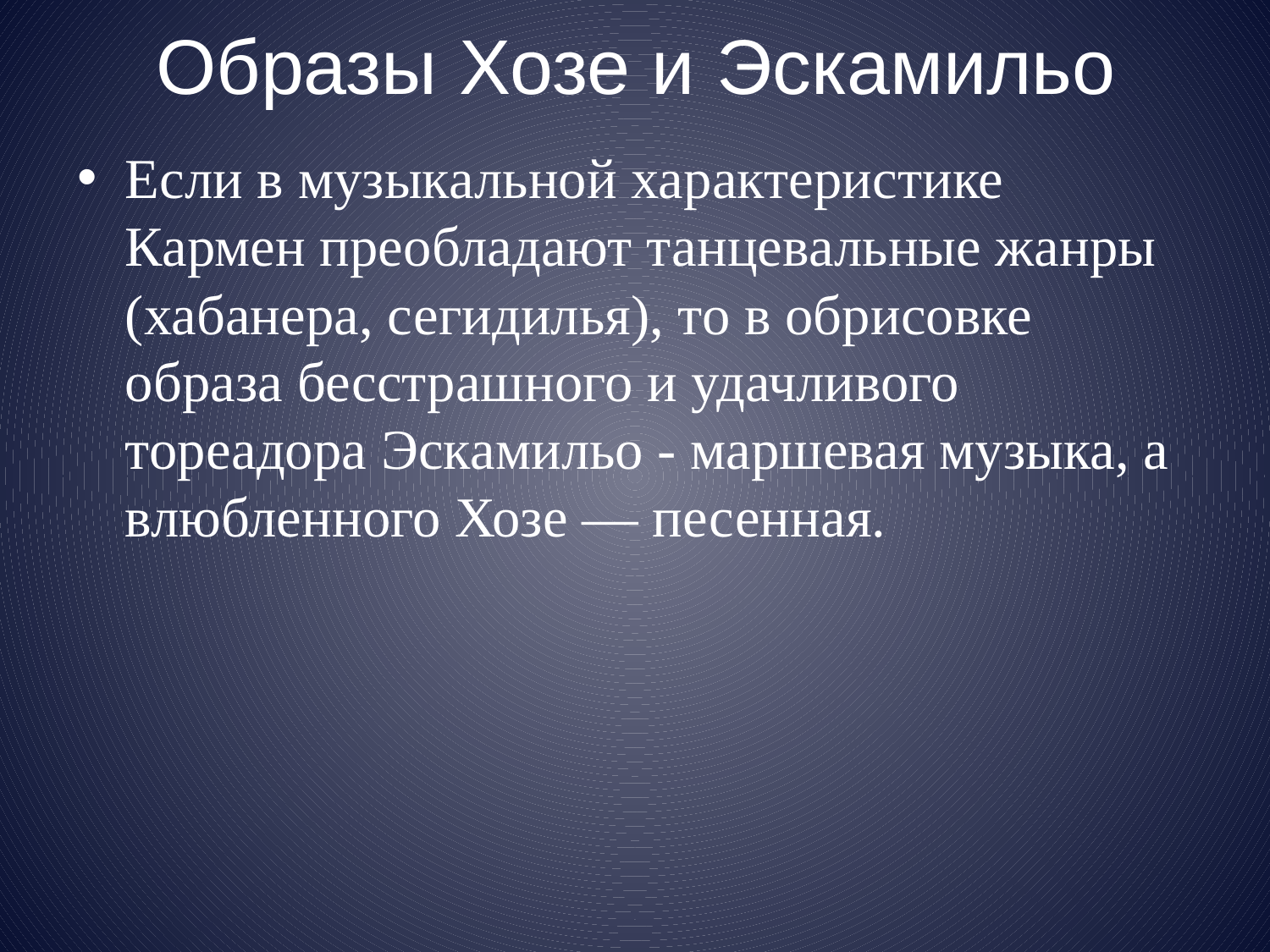

# Образы Хозе и Эскамильо
Если в музыкальной характеристике Кармен преобладают танцевальные жанры (хабанера, сегидилья), то в обрисовке образа бесстрашного и удачливого тореадора Эскамильо - маршевая музыка, а влюбленного Хозе — песенная.